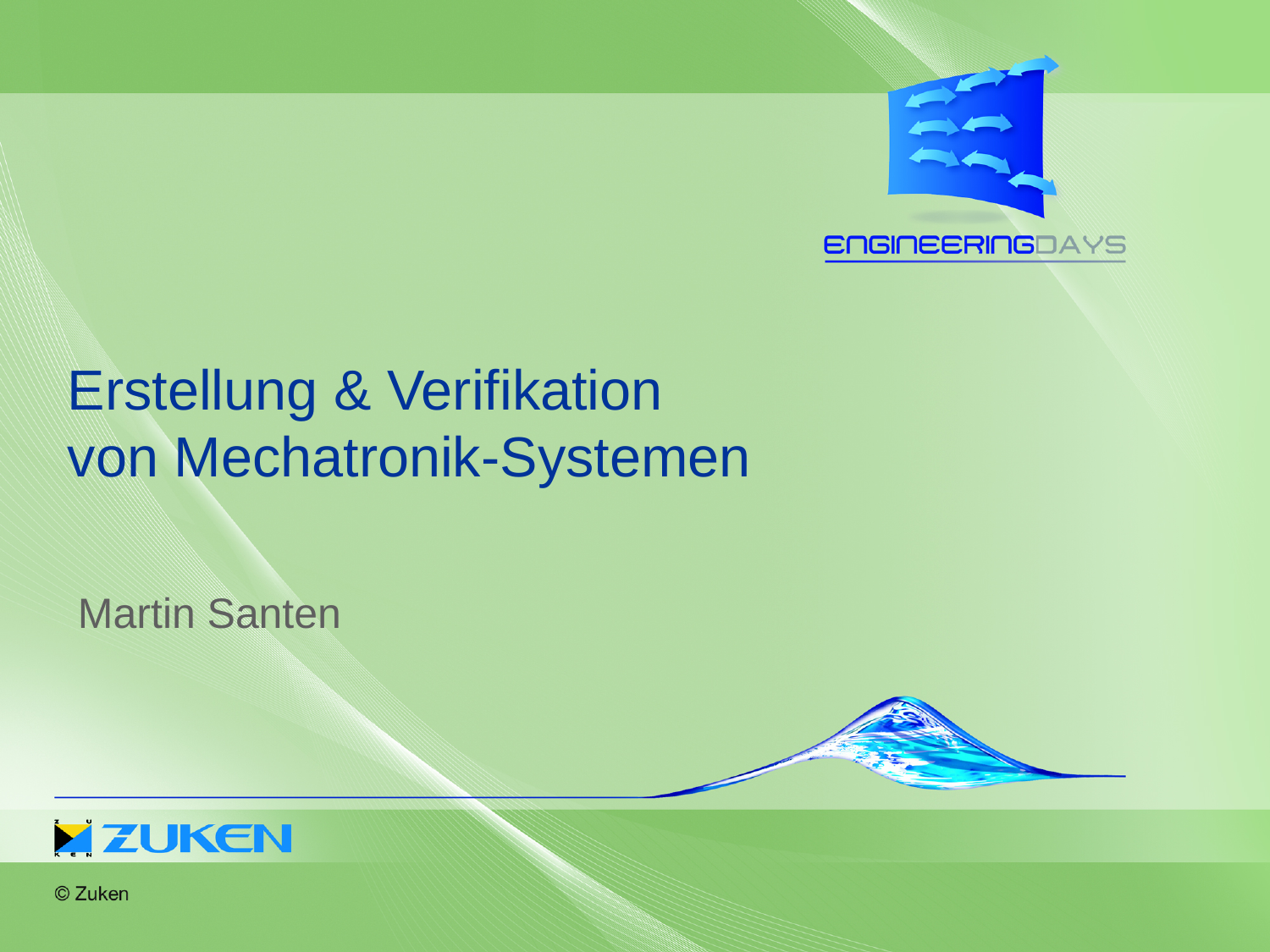

# Erstellung & Verifikation von Mechatronik-Systemen
Martin Santen